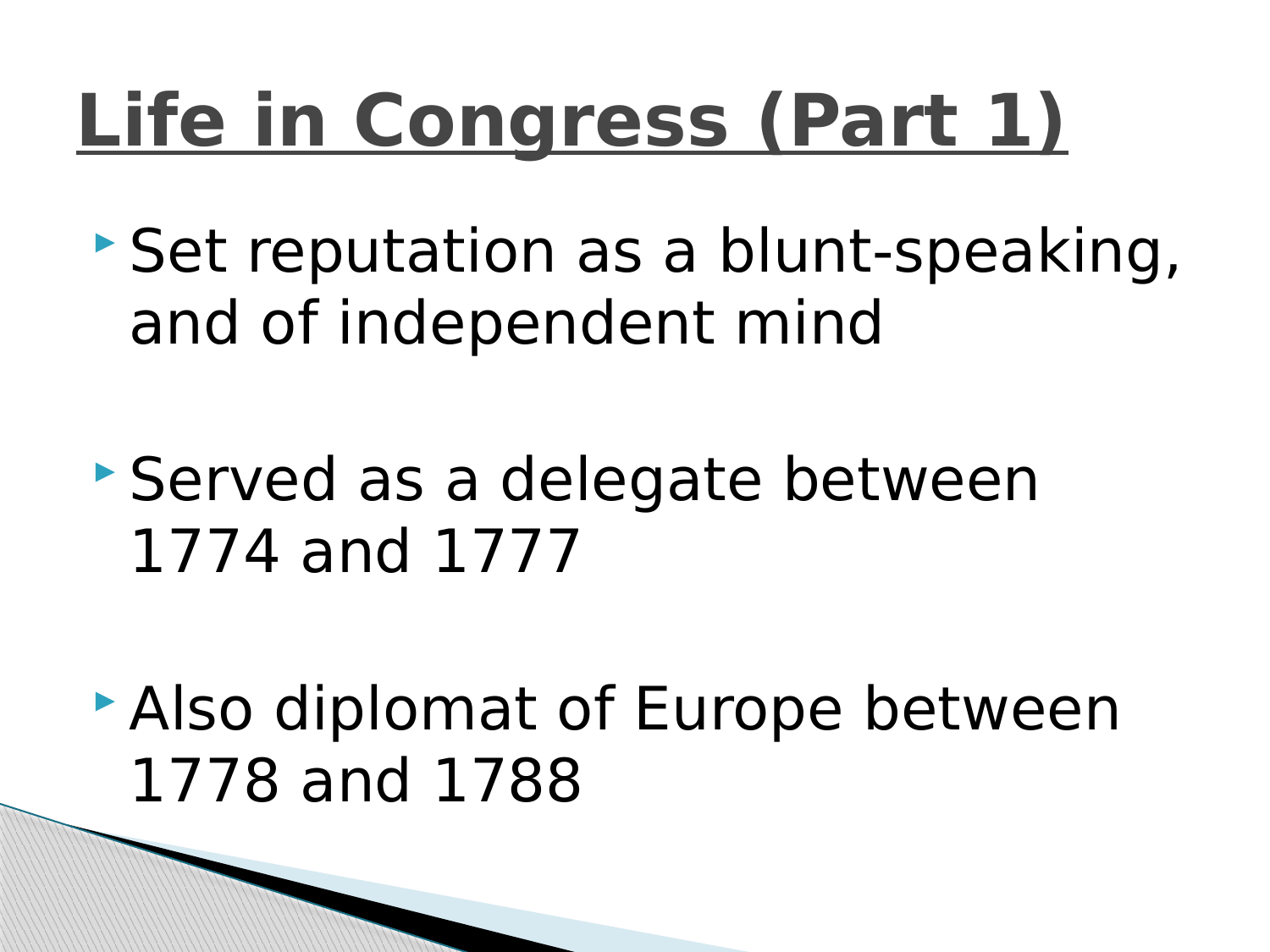

# Life in Congress (Part 1)
Set reputation as a blunt-speaking, and of independent mind

Served as a delegate between 1774 and 1777

Also diplomat of Europe between 1778 and 1788